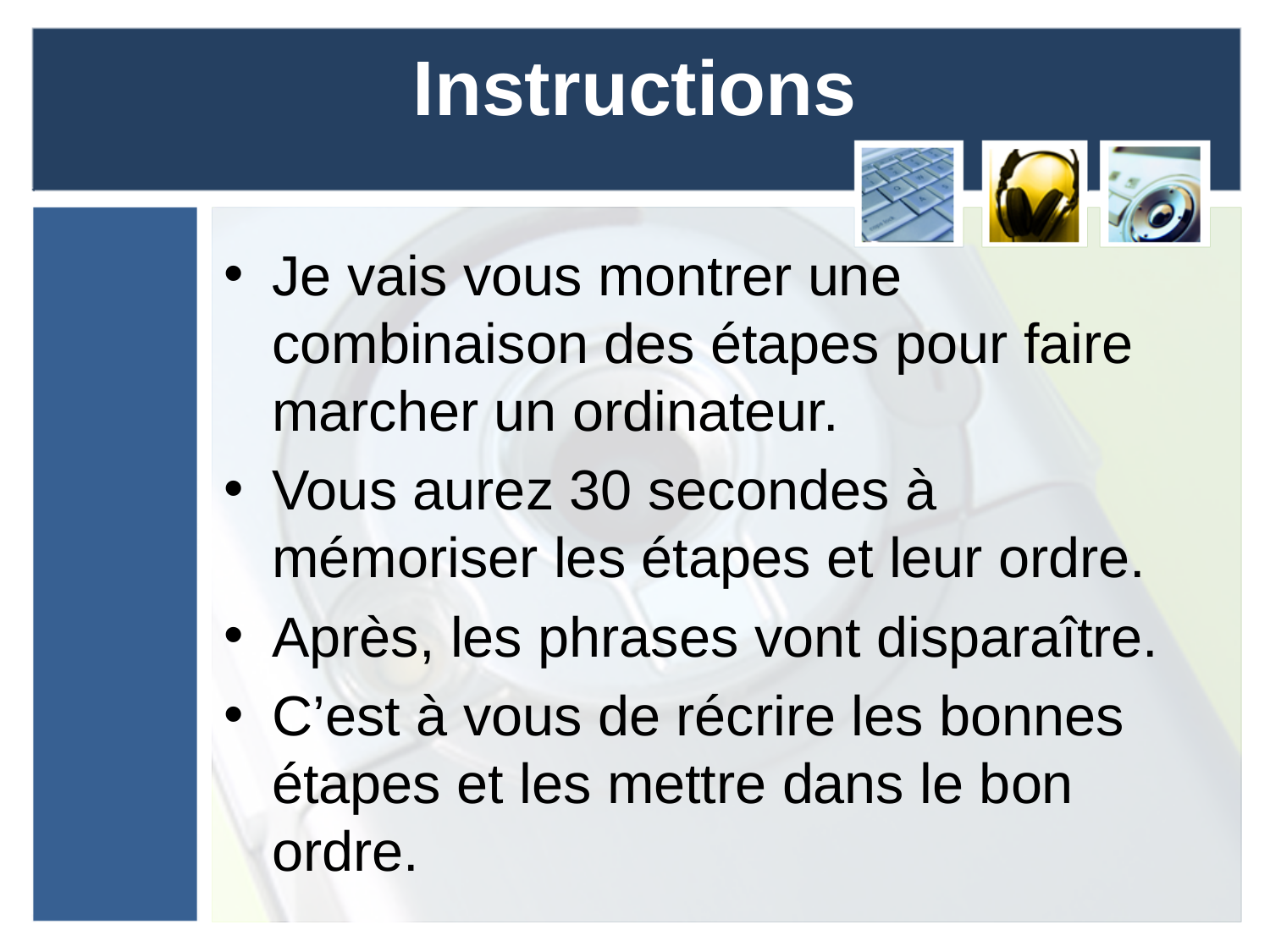

# Instructions
Je vais vous montrer une combinaison des étapes pour faire marcher un ordinateur.
Vous aurez 30 secondes à mémoriser les étapes et leur ordre.
Après, les phrases vont disparaître.
C’est à vous de récrire les bonnes étapes et les mettre dans le bon ordre.